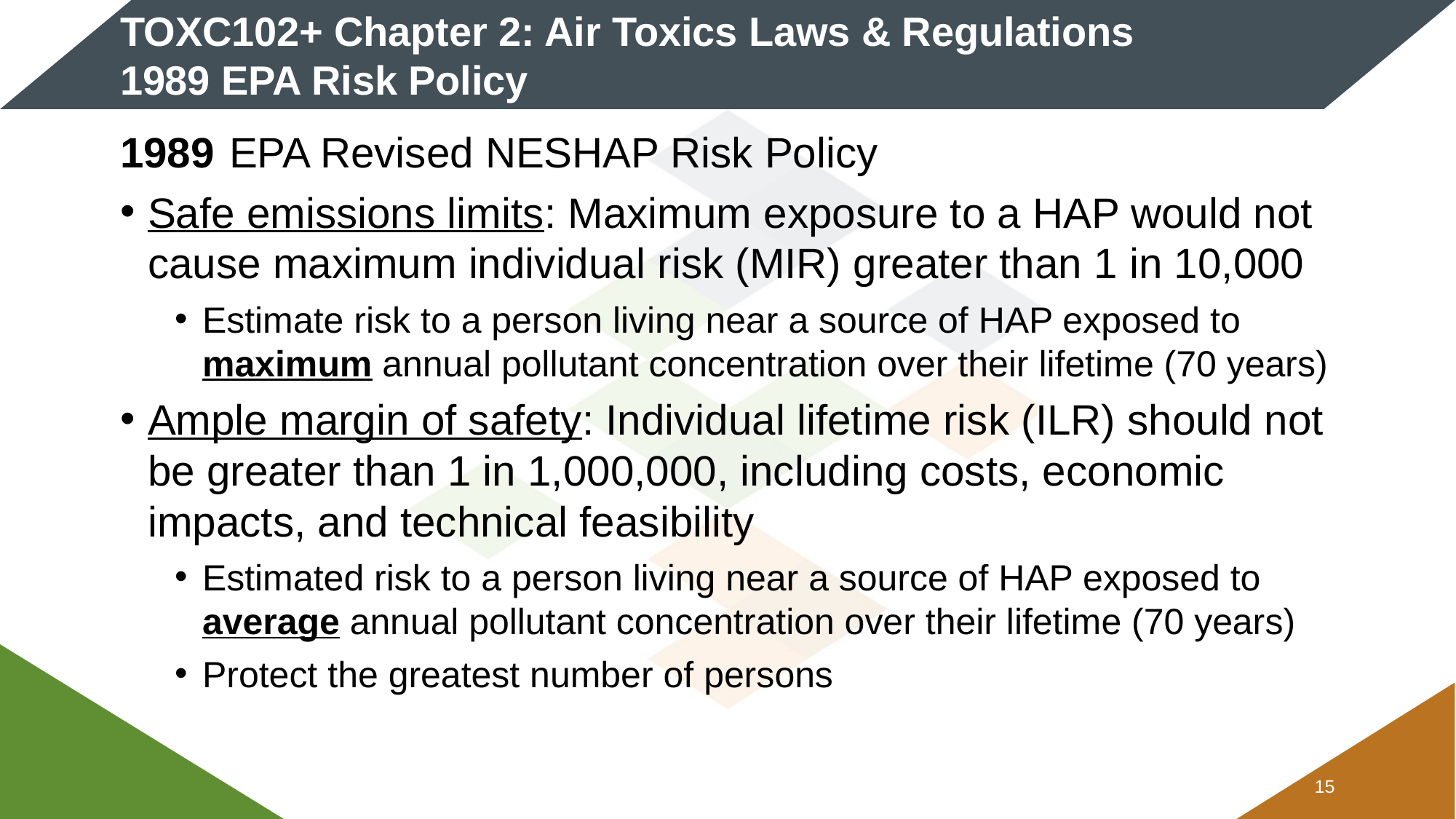

# TOXC102+ Chapter 2: Air Toxics Laws & Regulations 1989 EPA Risk Policy
1989	EPA Revised NESHAP Risk Policy
Safe emissions limits: Maximum exposure to a HAP would not cause maximum individual risk (MIR) greater than 1 in 10,000
Estimate risk to a person living near a source of HAP exposed to maximum annual pollutant concentration over their lifetime (70 years)
Ample margin of safety: Individual lifetime risk (ILR) should not be greater than 1 in 1,000,000, including costs, economic impacts, and technical feasibility
Estimated risk to a person living near a source of HAP exposed to average annual pollutant concentration over their lifetime (70 years)
Protect the greatest number of persons
15